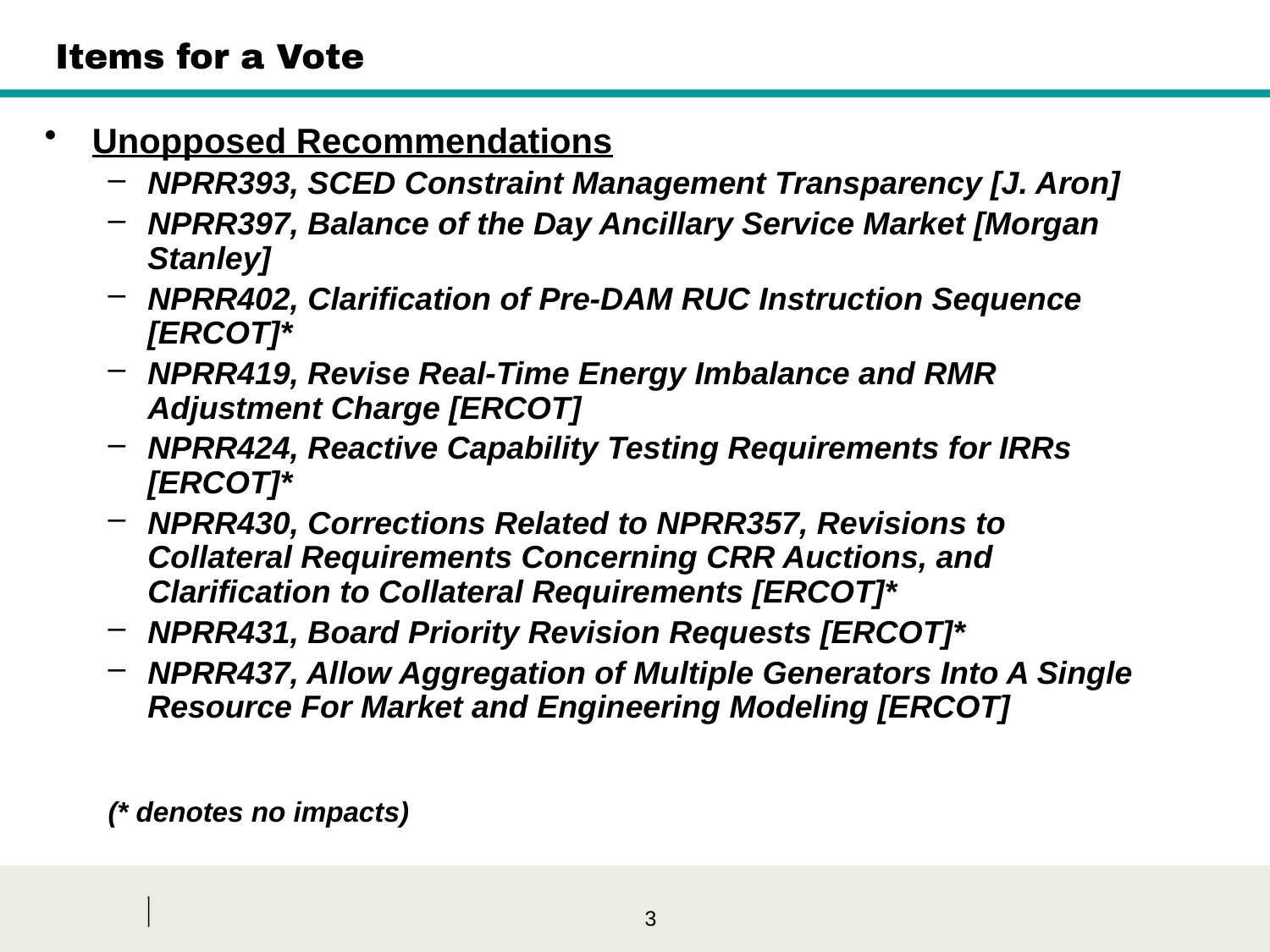

Items for a Vote
Unopposed Recommendations
NPRR393, SCED Constraint Management Transparency [J. Aron]
NPRR397, Balance of the Day Ancillary Service Market [Morgan Stanley]
NPRR402, Clarification of Pre-DAM RUC Instruction Sequence [ERCOT]*
NPRR419, Revise Real-Time Energy Imbalance and RMR Adjustment Charge [ERCOT]
NPRR424, Reactive Capability Testing Requirements for IRRs [ERCOT]*
NPRR430, Corrections Related to NPRR357, Revisions to Collateral Requirements Concerning CRR Auctions, and Clarification to Collateral Requirements [ERCOT]*
NPRR431, Board Priority Revision Requests [ERCOT]*
NPRR437, Allow Aggregation of Multiple Generators Into A Single Resource For Market and Engineering Modeling [ERCOT]

(* denotes no impacts)